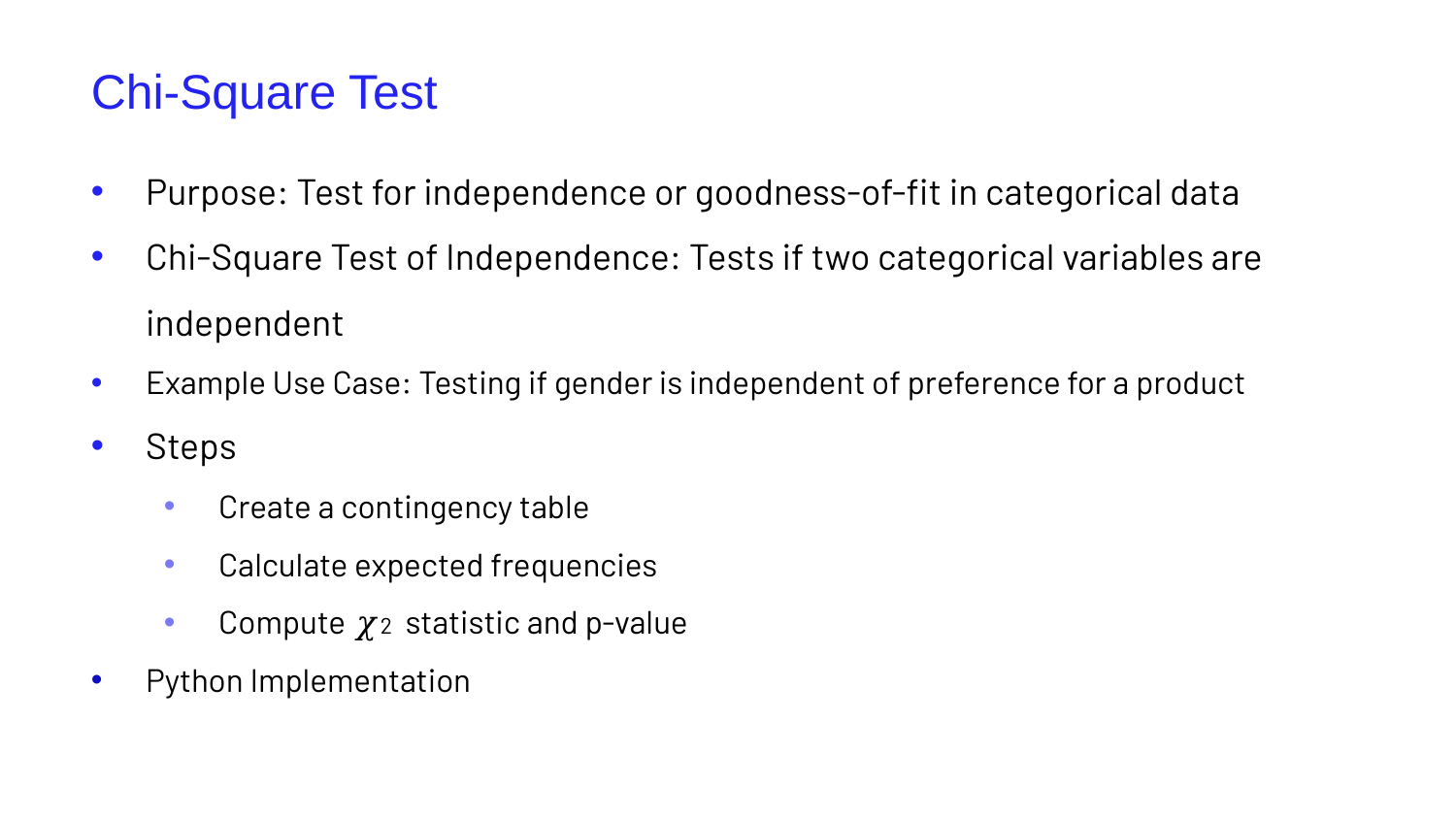

Chi-Square Test
Purpose: Test for independence or goodness-of-fit in categorical data
Chi-Square Test of Independence: Tests if two categorical variables are independent
Example Use Case: Testing if gender is independent of preference for a product
Steps
Create a contingency table
Calculate expected frequencies
Compute 𝜒2  statistic and p-value
Python Implementation